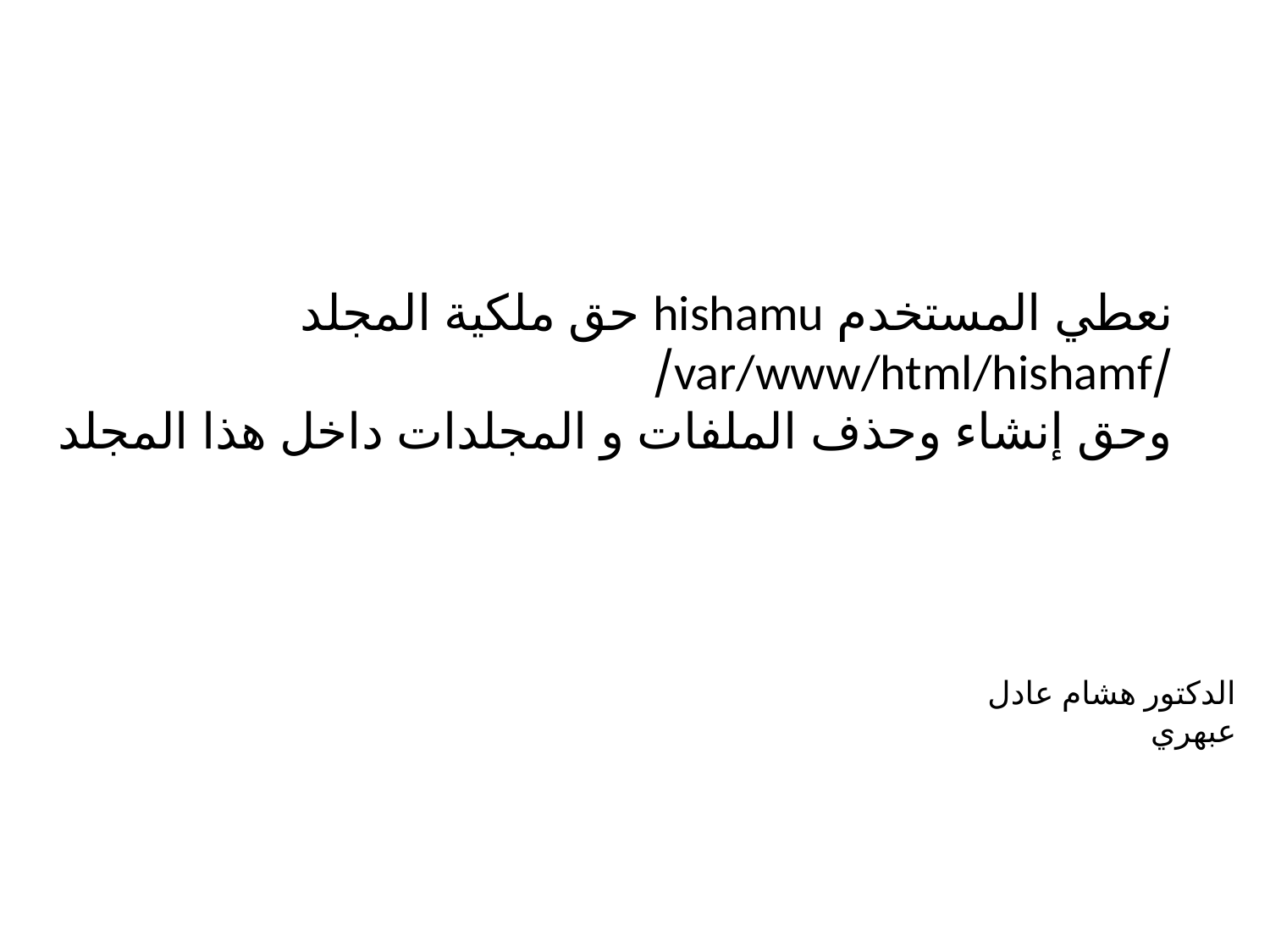

نعطي المستخدم hishamu حق ملكية المجلد
/var/www/html/hishamf/
وحق إنشاء وحذف الملفات و المجلدات داخل هذا المجلد
الدكتور هشام عادل عبهري